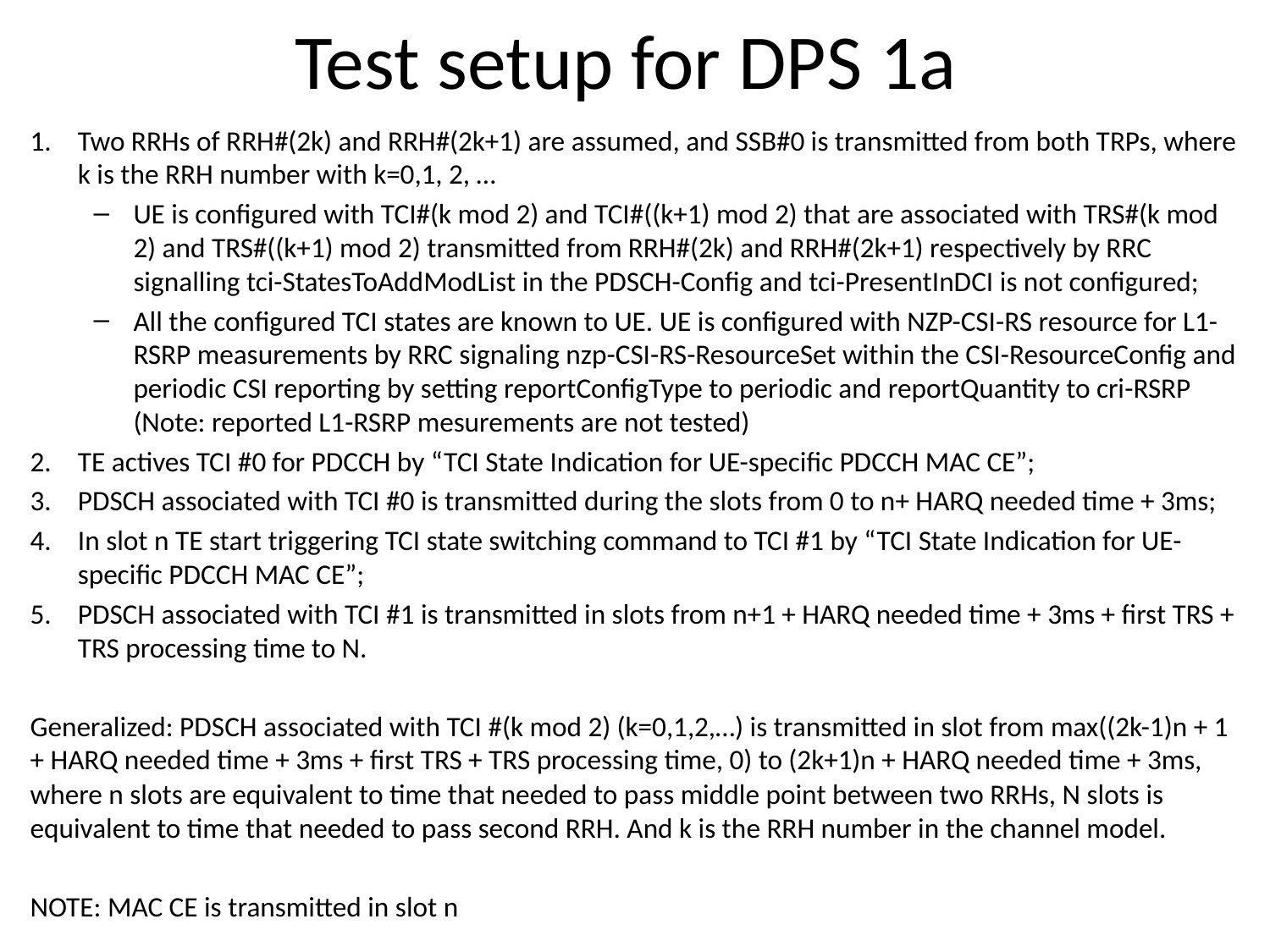

# Test setup for DPS 1a
Two RRHs of RRH#(2k) and RRH#(2k+1) are assumed, and SSB#0 is transmitted from both TRPs, where k is the RRH number with k=0,1, 2, …
UE is configured with TCI#(k mod 2) and TCI#((k+1) mod 2) that are associated with TRS#(k mod 2) and TRS#((k+1) mod 2) transmitted from RRH#(2k) and RRH#(2k+1) respectively by RRC signalling tci-StatesToAddModList in the PDSCH-Config and tci-PresentInDCI is not configured;
All the configured TCI states are known to UE. UE is configured with NZP-CSI-RS resource for L1-RSRP measurements by RRC signaling nzp-CSI-RS-ResourceSet within the CSI-ResourceConfig and periodic CSI reporting by setting reportConfigType to periodic and reportQuantity to cri-RSRP (Note: reported L1-RSRP mesurements are not tested)
TE actives TCI #0 for PDCCH by “TCI State Indication for UE-specific PDCCH MAC CE”;
PDSCH associated with TCI #0 is transmitted during the slots from 0 to n+ HARQ needed time + 3ms;
In slot n TE start triggering TCI state switching command to TCI #1 by “TCI State Indication for UE-specific PDCCH MAC CE”;
PDSCH associated with TCI #1 is transmitted in slots from n+1 + HARQ needed time + 3ms + first TRS + TRS processing time to N.

Generalized: PDSCH associated with TCI #(k mod 2) (k=0,1,2,…) is transmitted in slot from max((2k-1)n + 1 + HARQ needed time + 3ms + first TRS + TRS processing time, 0) to (2k+1)n + HARQ needed time + 3ms, where n slots are equivalent to time that needed to pass middle point between two RRHs, N slots is equivalent to time that needed to pass second RRH. And k is the RRH number in the channel model.

NOTE: MAC CE is transmitted in slot n